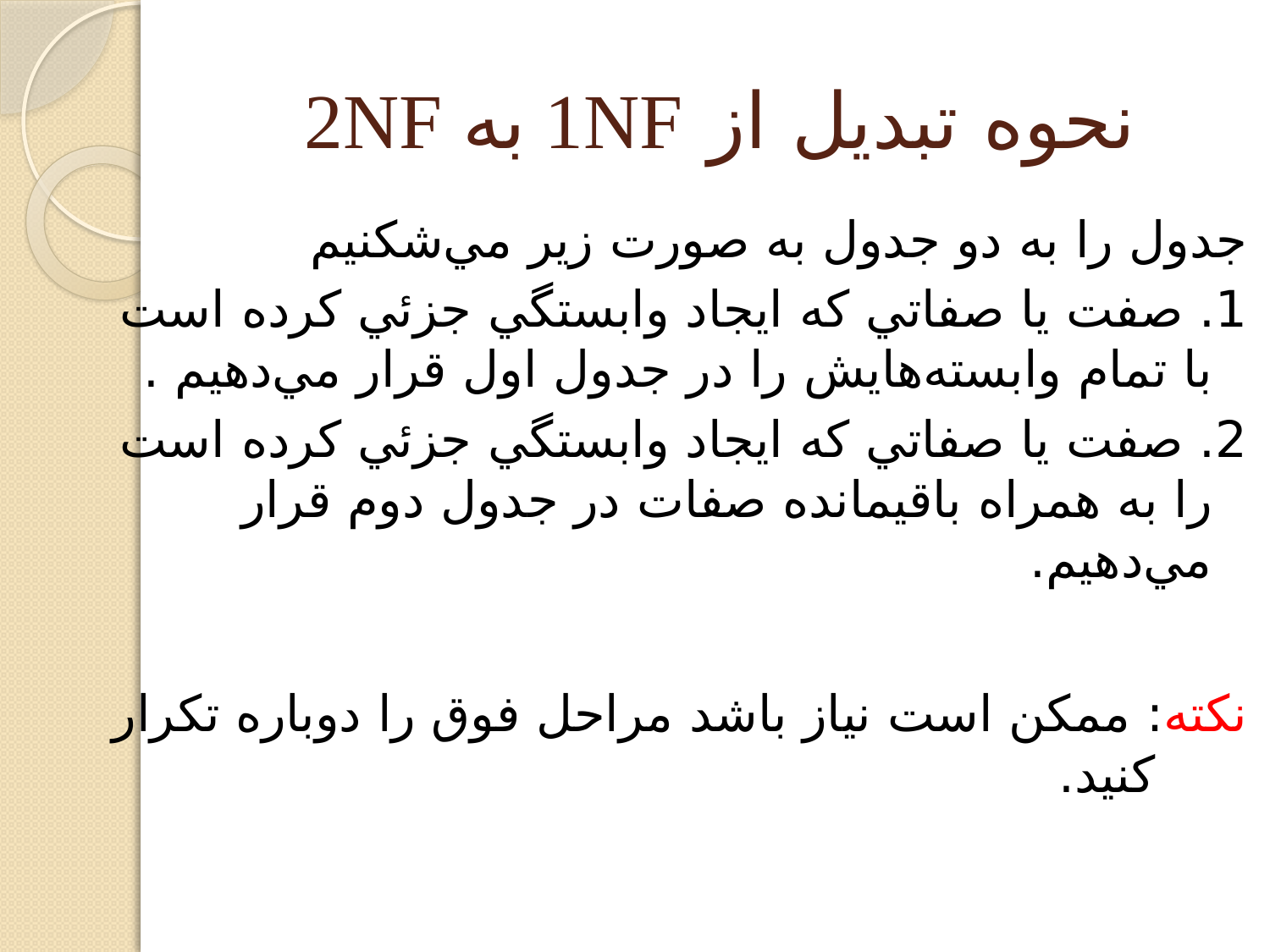

# نحوه تبديل از 1NF به 2NF
جدول را به دو جدول به صورت زير مي‌شكنيم
1. صفت يا صفاتي كه ايجاد وابستگي جزئي كرده است با تمام وابسته‌هايش را در جدول اول قرار مي‌دهيم .
2. صفت يا صفاتي كه ايجاد وابستگي جزئي كرده است را به همراه باقيمانده صفات در جدول دوم قرار مي‌دهيم.

نکته: ممکن است نياز باشد مراحل فوق را دوباره تکرار کنيد.